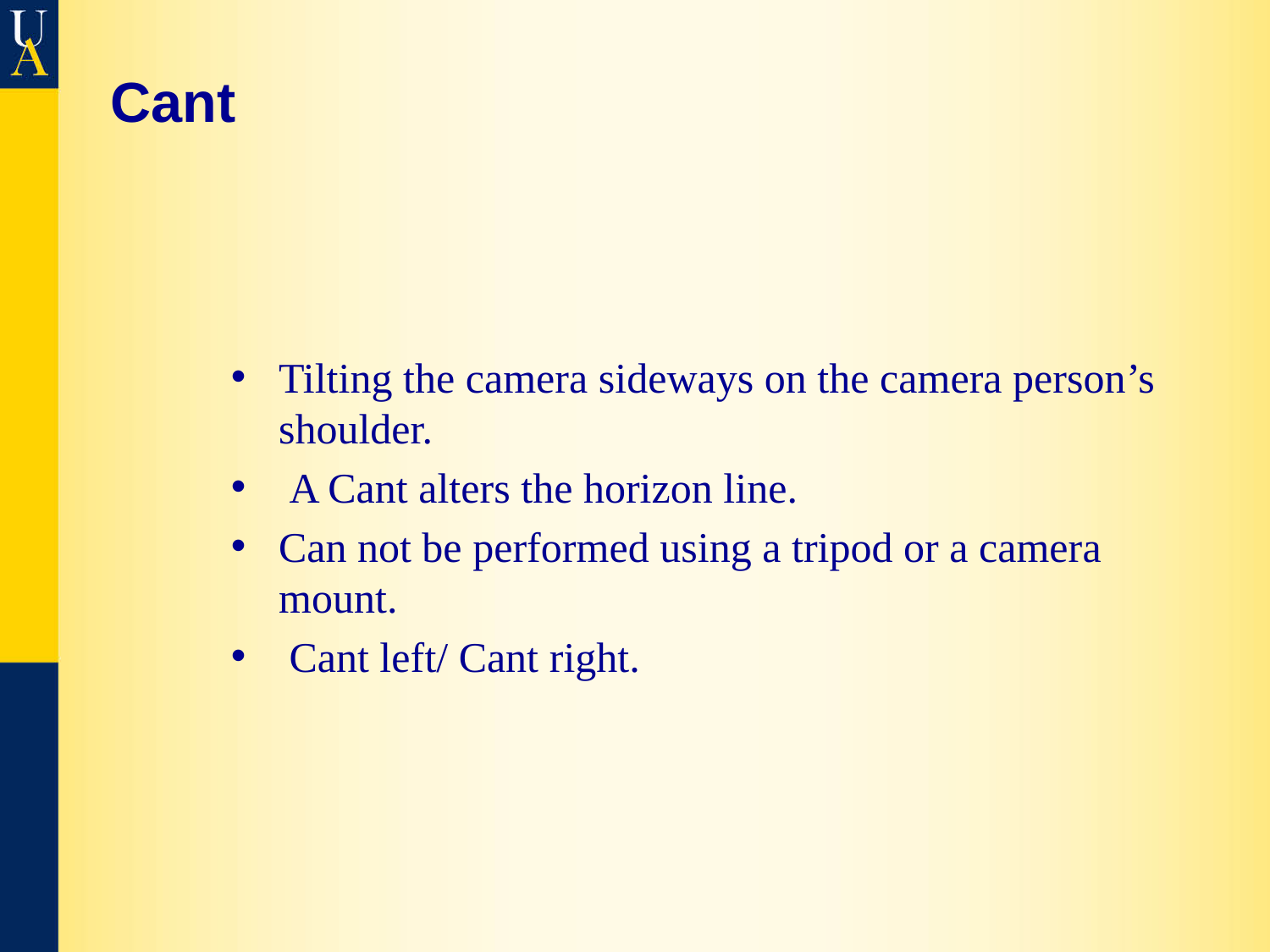

# Cant
Tilting the camera sideways on the camera person’s shoulder.
 A Cant alters the horizon line.
Can not be performed using a tripod or a camera mount.
 Cant left/ Cant right.